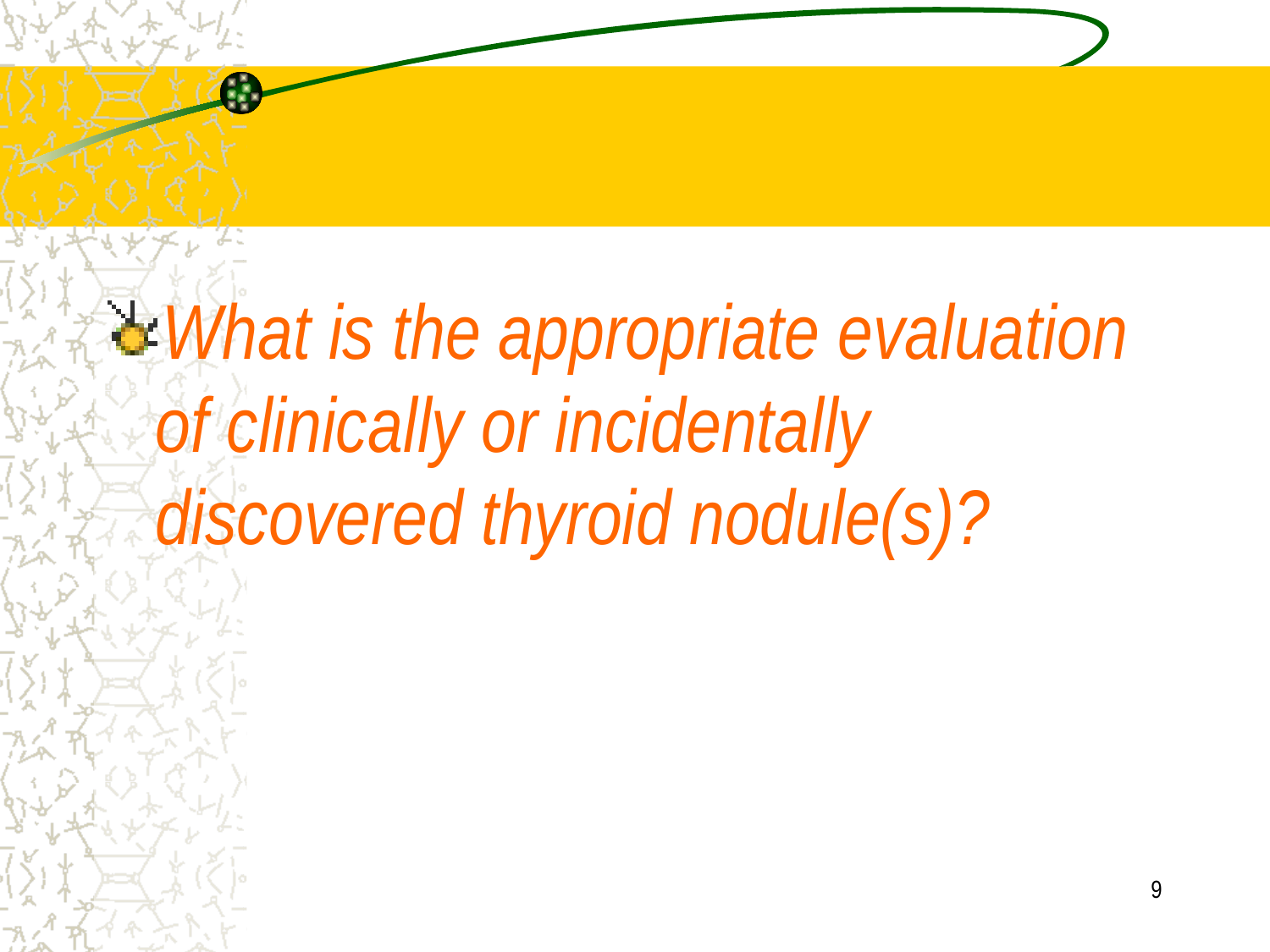

#
What is the appropriate evaluation of clinically or incidentally discovered thyroid nodule(s)?

9